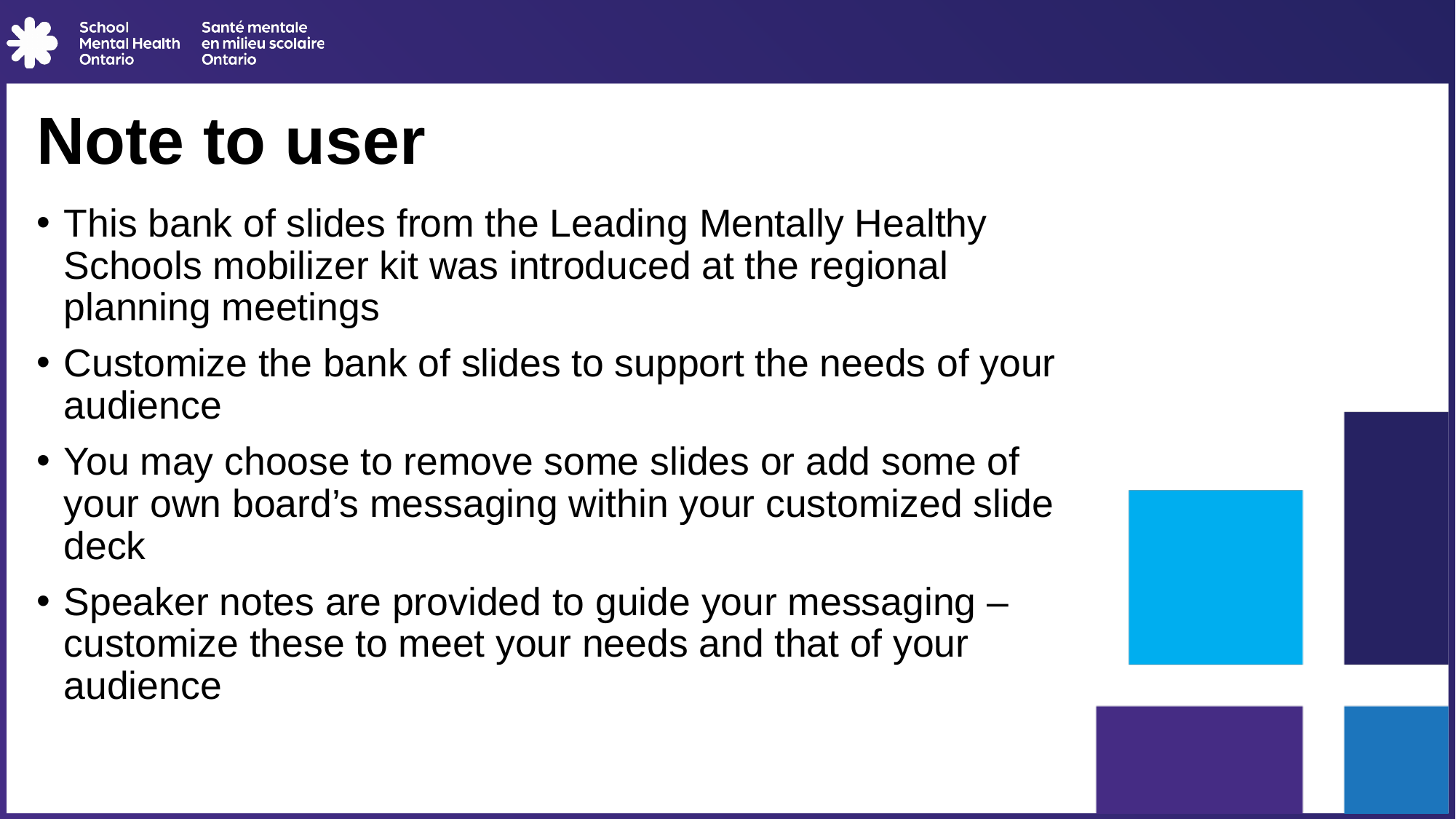

# Note to user
This bank of slides from the Leading Mentally Healthy Schools mobilizer kit was introduced at the regional planning meetings
Customize the bank of slides to support the needs of your audience
You may choose to remove some slides or add some of your own board’s messaging within your customized slide deck
Speaker notes are provided to guide your messaging –customize these to meet your needs and that of your audience